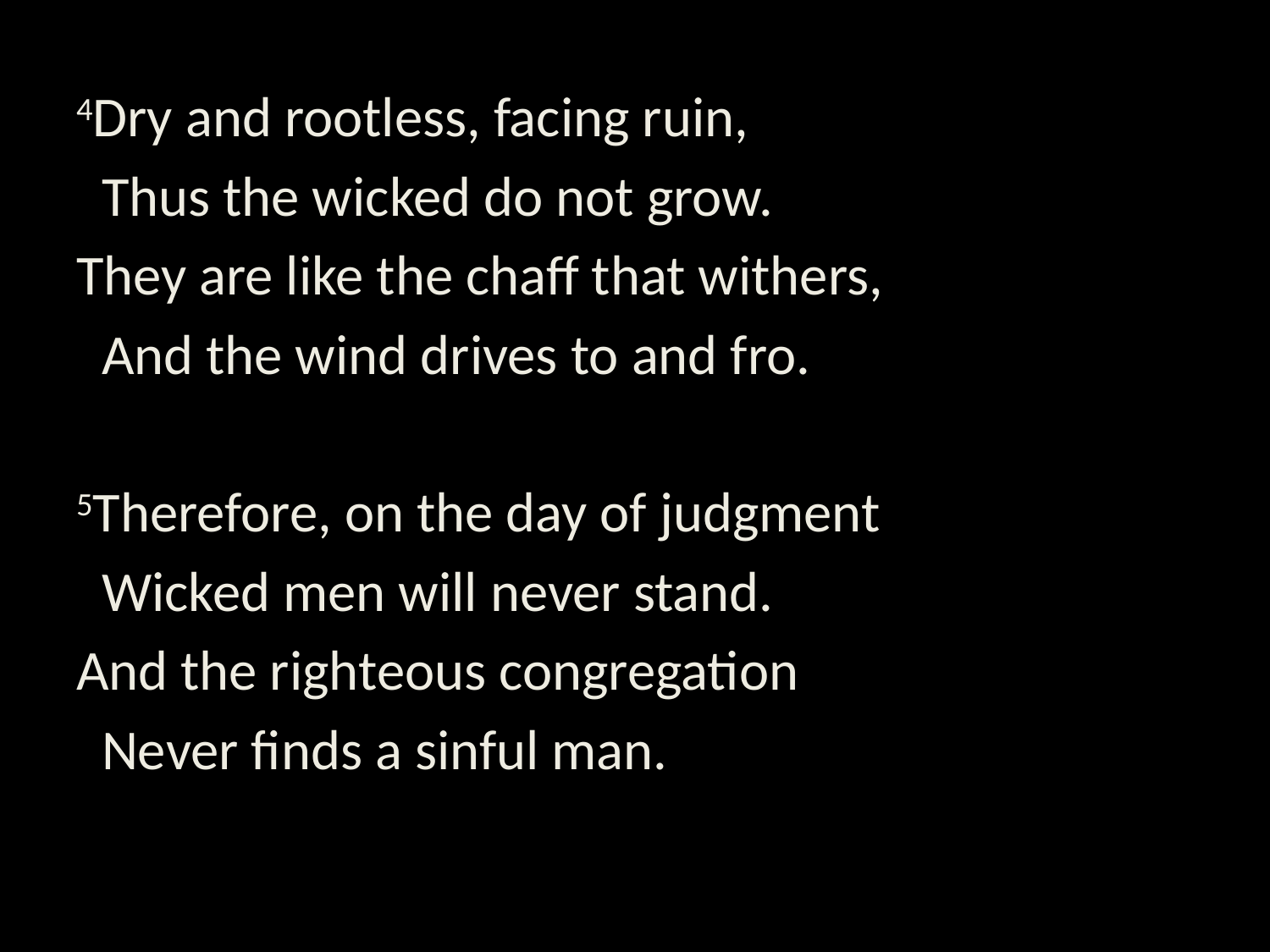

4Dry and rootless, facing ruin,
  Thus the wicked do not grow.
They are like the chaff that withers,
  And the wind drives to and fro.

5Therefore, on the day of judgment
  Wicked men will never stand.
And the righteous congregation
  Never finds a sinful man.